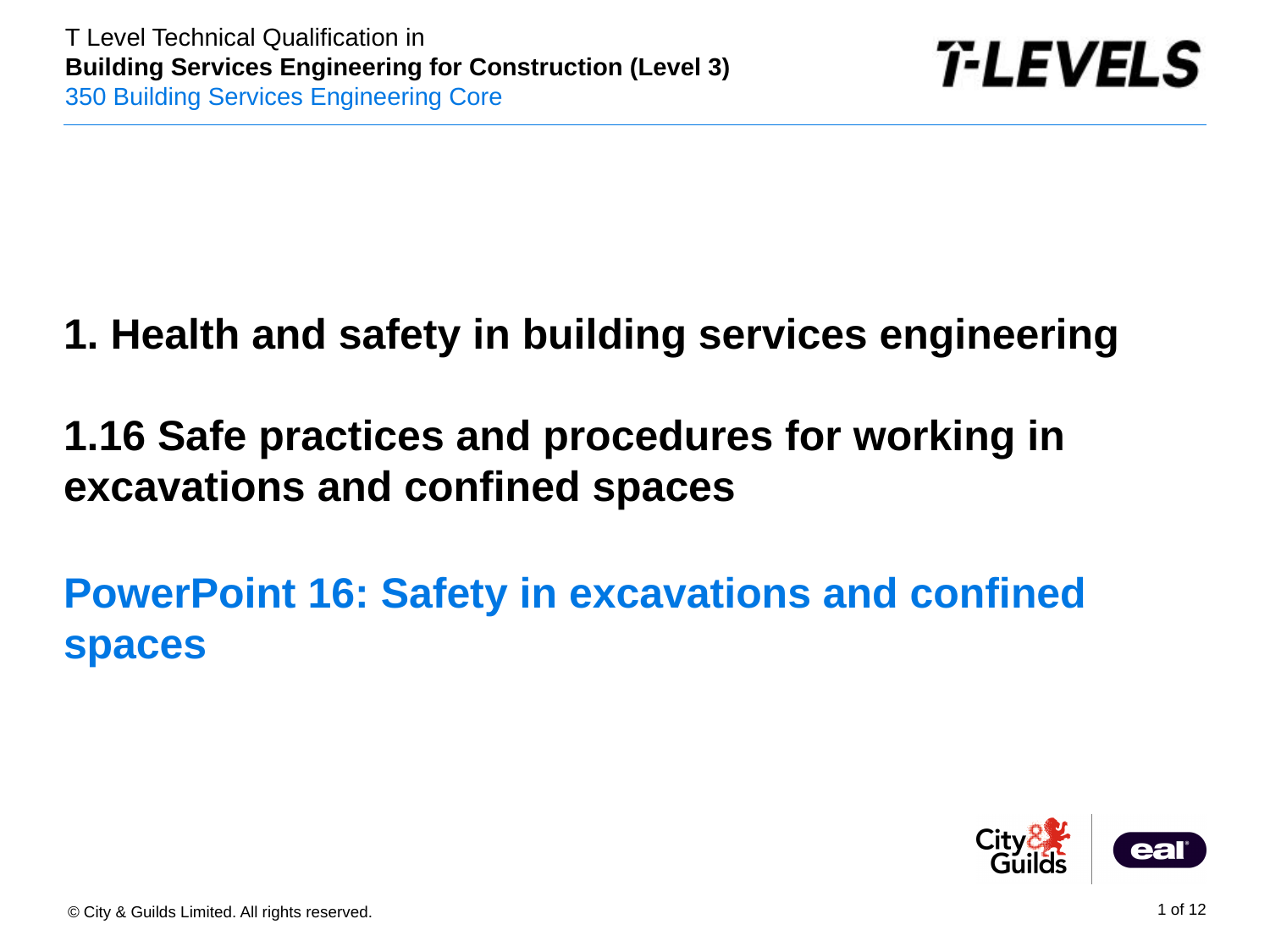

PowerPoint presentation
1. Health and safety in building services engineering

1.16 Safe practices and procedures for working in excavations and confined spaces
# PowerPoint 16: Safety in excavations and confined spaces